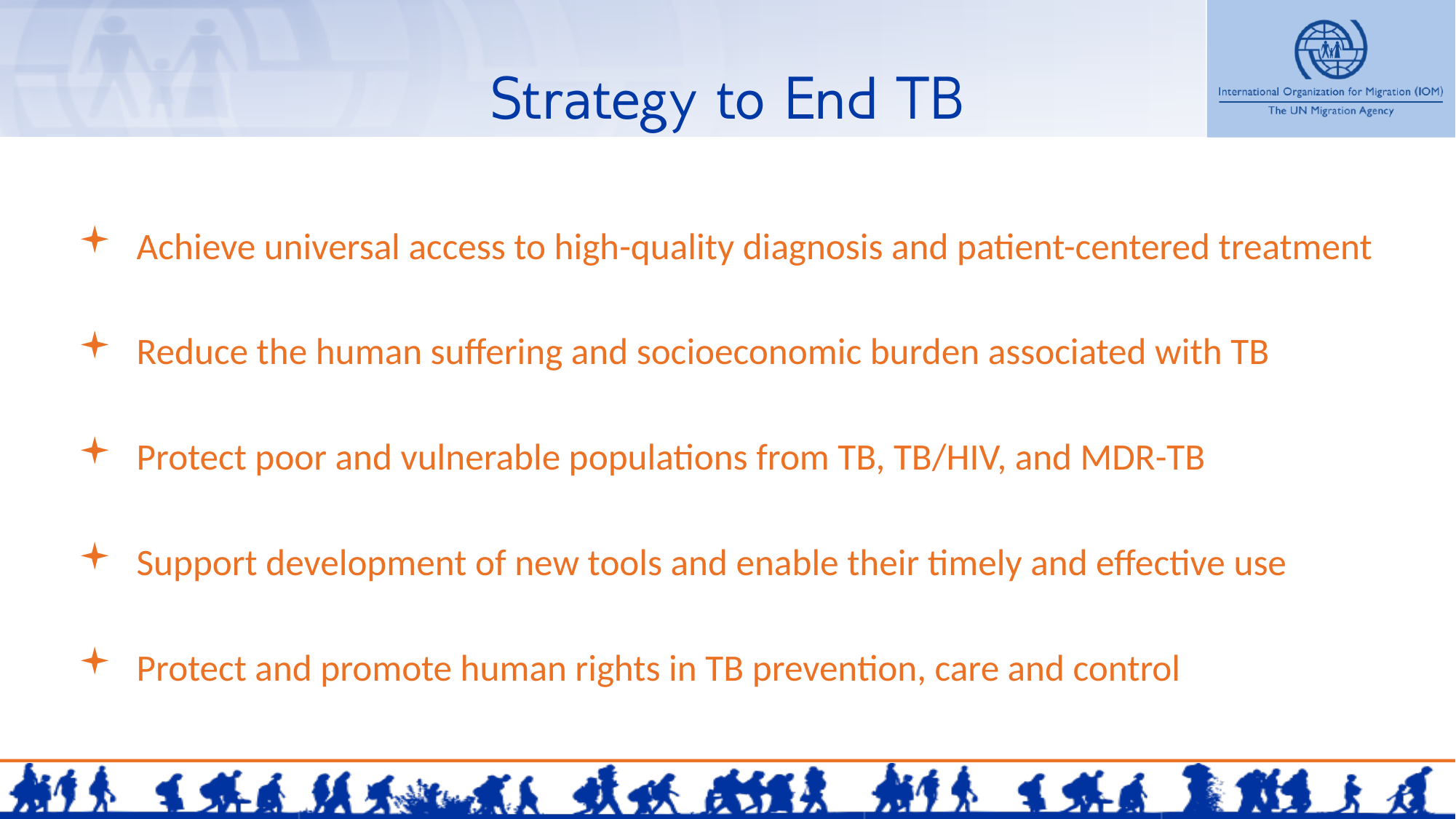

# Strategy to End TB

Achieve universal access to high-quality diagnosis and patient-centered treatment

Reduce the human suffering and socioeconomic burden associated with TB

Protect poor and vulnerable populations from TB, TB/HIV, and MDR-TB

Support development of new tools and enable their timely and effective use

Protect and promote human rights in TB prevention, care and control